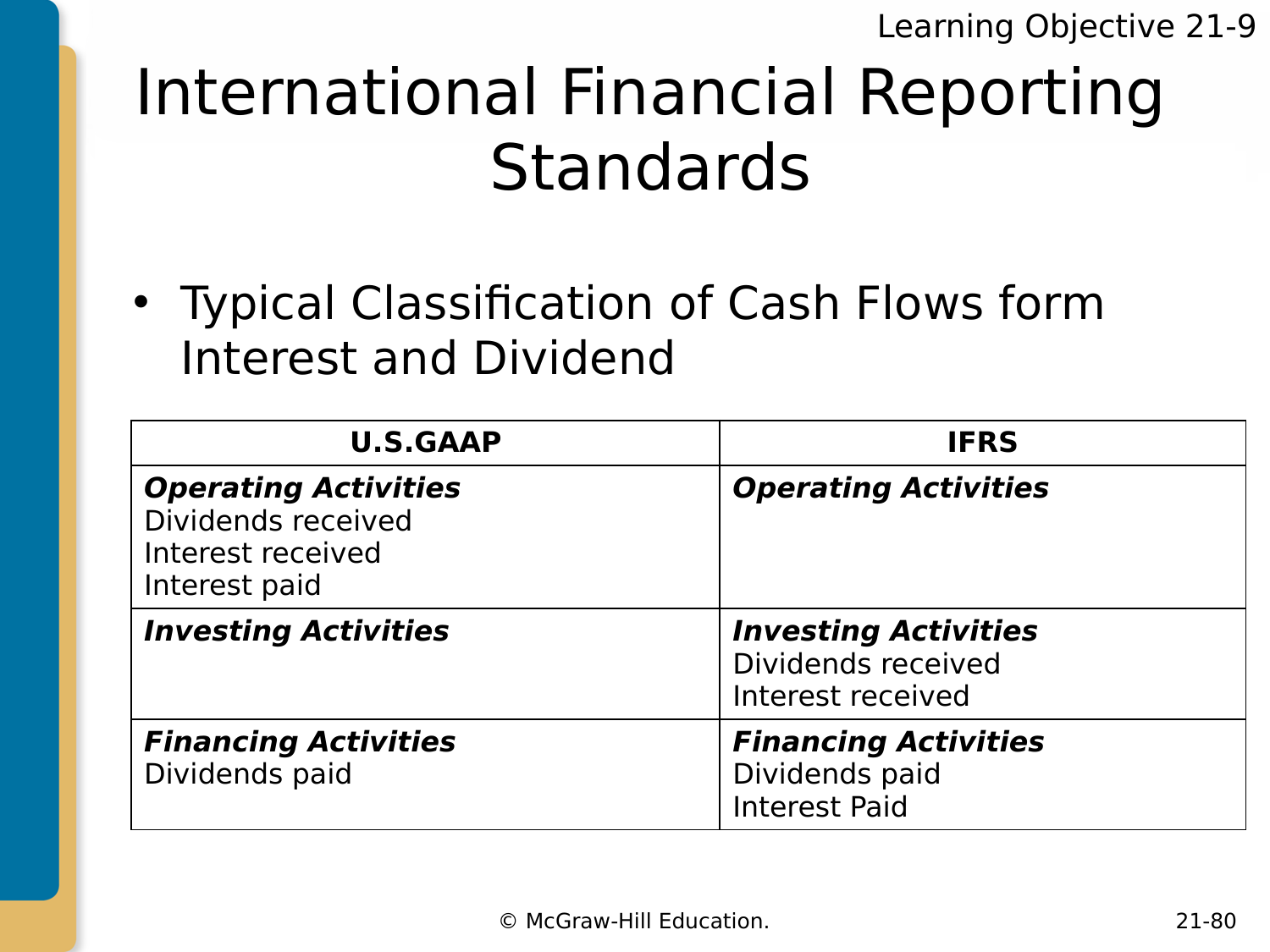

Learning Objective 21-9
# International Financial Reporting Standards
Typical Classification of Cash Flows form Interest and Dividend
| U.S.GAAP | IFRS |
| --- | --- |
| Operating Activities Dividends received Interest received Interest paid | Operating Activities |
| Investing Activities | Investing Activities Dividends received Interest received |
| Financing Activities Dividends paid | Financing Activities Dividends paid Interest Paid |